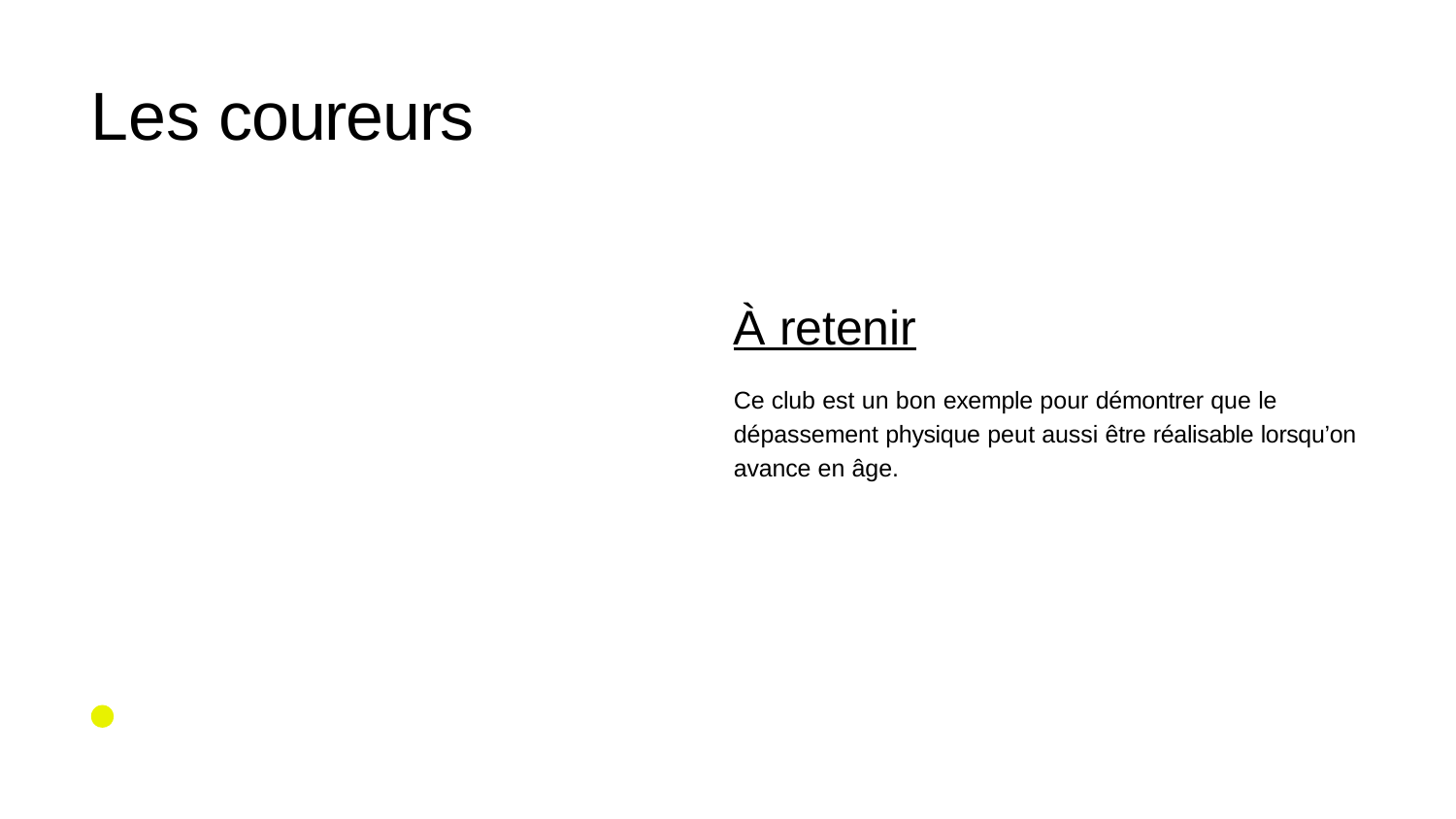

# Les coureurs
À retenir
Ce club est un bon exemple pour démontrer que le dépassement physique peut aussi être réalisable lorsqu’on avance en âge.